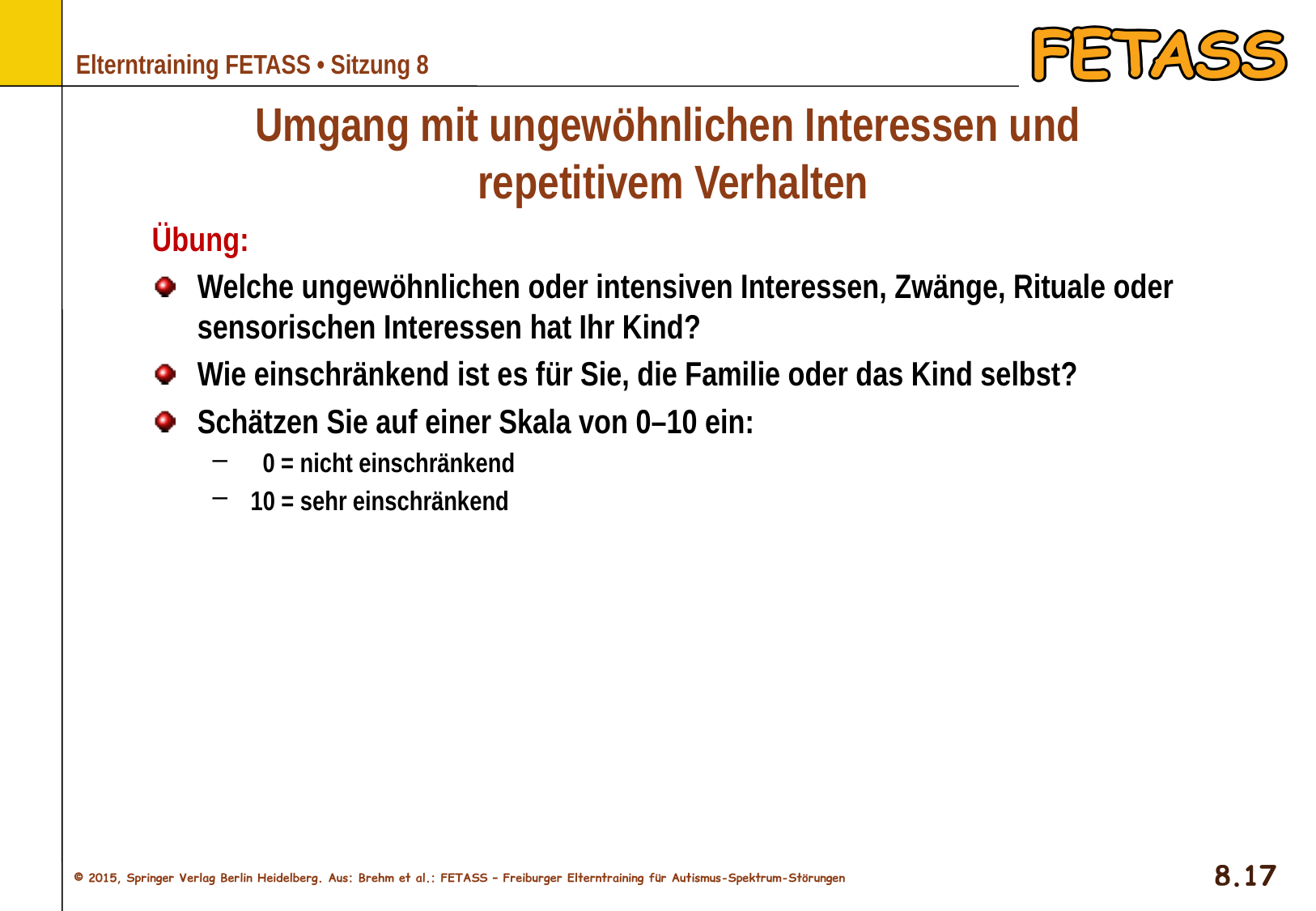

# Umgang mit ungewöhnlichen Interessen und repetitivem Verhalten
Übung:
Welche ungewöhnlichen oder intensiven Interessen, Zwänge, Rituale oder sensorischen Interessen hat Ihr Kind?
Wie einschränkend ist es für Sie, die Familie oder das Kind selbst?
Schätzen Sie auf einer Skala von 0–10 ein:
  0 = nicht einschränkend
10 = sehr einschränkend
8.17